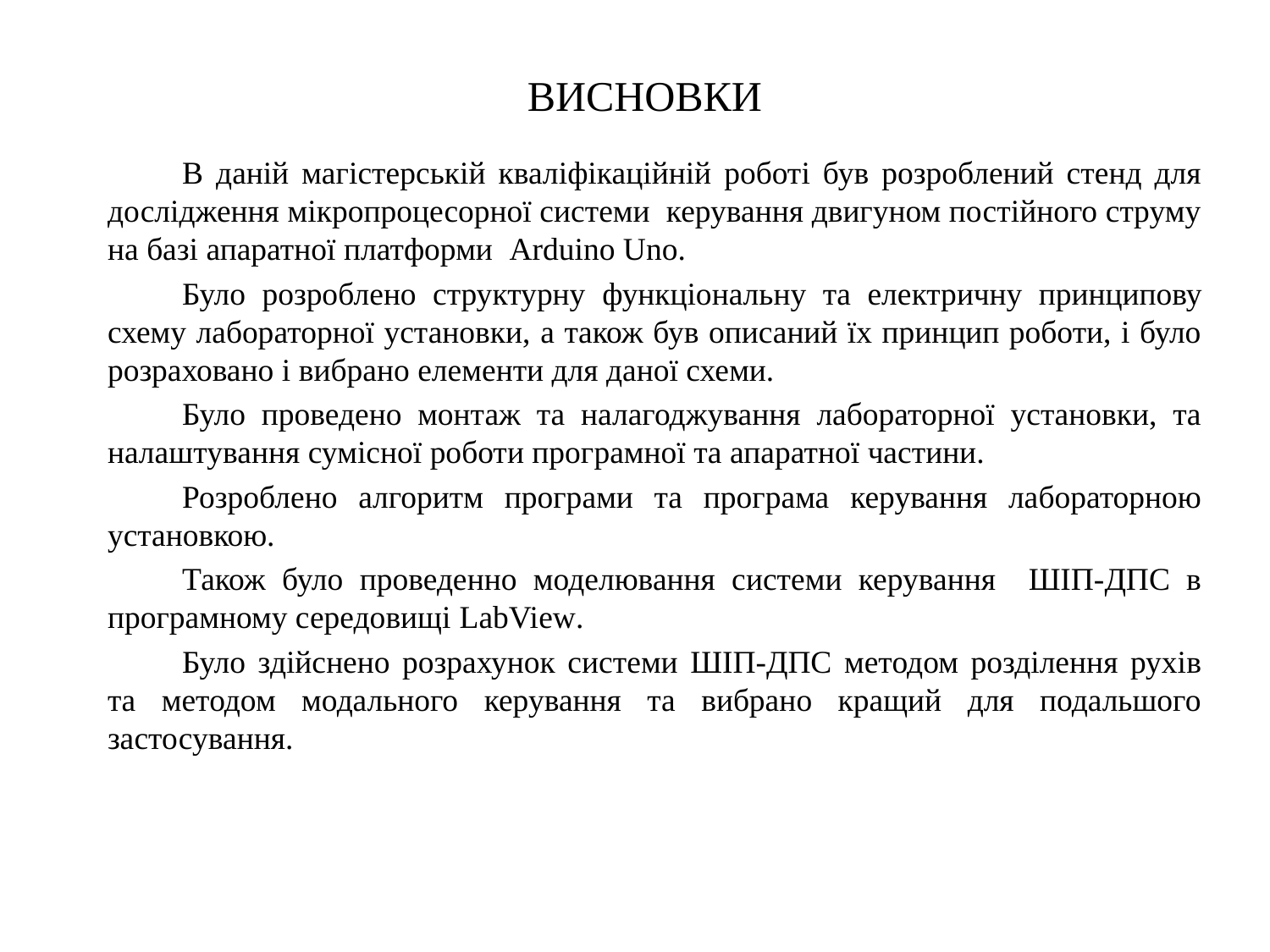

# ВИСНОВКИ
В даній магістерській кваліфікаційній роботі був розроблений стенд для дослідження мікропроцесорної системи  керування двигуном постійного струму на базі апаратної платформи  Arduino Uno.
Було розроблено структурну функціональну та електричну принципову схему лабораторної установки, а також був описаний їх принцип роботи, і було розраховано і вибрано елементи для даної схеми.
Було проведено монтаж та налагоджування лабораторної установки, та налаштування сумісної роботи програмної та апаратної частини.
Розроблено алгоритм програми та програма керування лабораторною установкою.
Також було проведенно моделювання системи керування  ШІП-ДПС в програмному середовищі LabView.
Було здійснено розрахунок системи ШІП-ДПС методом розділення рухів та методом модального керування та вибрано кращий для подальшого застосування.